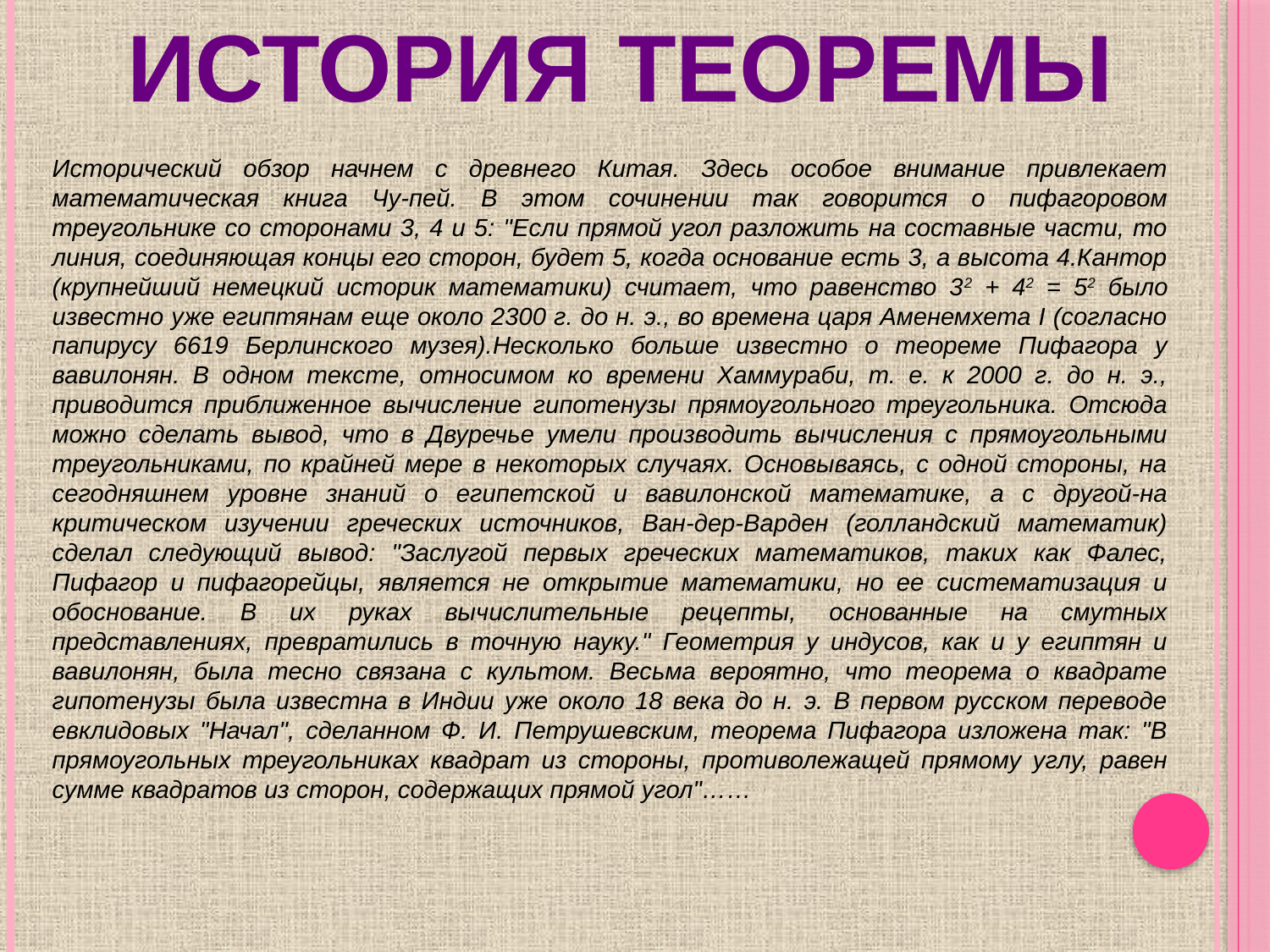

История теоремы
Исторический обзор начнем с древнего Китая. Здесь особое внимание привлекает математическая книга Чу-пей. В этом сочинении так говорится о пифагоровом треугольнике со сторонами 3, 4 и 5: "Если прямой угол разложить на составные части, то линия, соединяющая концы его сторон, будет 5, когда основание есть 3, а высота 4.Кантор (крупнейший немецкий историк математики) считает, что равенство 32 + 42 = 52 было известно уже египтянам еще около 2300 г. до н. э., во времена царя Аменемхета I (согласно папирусу 6619 Берлинского музея).Несколько больше известно о теореме Пифагора у вавилонян. В одном тексте, относимом ко времени Хаммураби, т. е. к 2000 г. до н. э., приводится приближенное вычисление гипотенузы прямоугольного треугольника. Отсюда можно сделать вывод, что в Двуречье умели производить вычисления с прямоугольными треугольниками, по крайней мере в некоторых случаях. Основываясь, с одной стороны, на сегодняшнем уровне знаний о египетской и вавилонской математике, а с другой-на критическом изучении греческих источников, Ван-дер-Варден (голландский математик) сделал следующий вывод: "Заслугой первых греческих математиков, таких как Фалес, Пифагор и пифагорейцы, является не открытие математики, но ее систематизация и обоснование. В их руках вычислительные рецепты, основанные на смутных представлениях, превратились в точную науку." Геометрия у индусов, как и у египтян и вавилонян, была тесно связана с культом. Весьма вероятно, что теорема о квадрате гипотенузы была известна в Индии уже около 18 века до н. э. В первом русском переводе евклидовых "Начал", сделанном Ф. И. Петрушевским, теорема Пифагора изложена так: "В прямоугольных треугольниках квадрат из стороны, противолежащей прямому углу, равен сумме квадратов из сторон, содержащих прямой угол"……